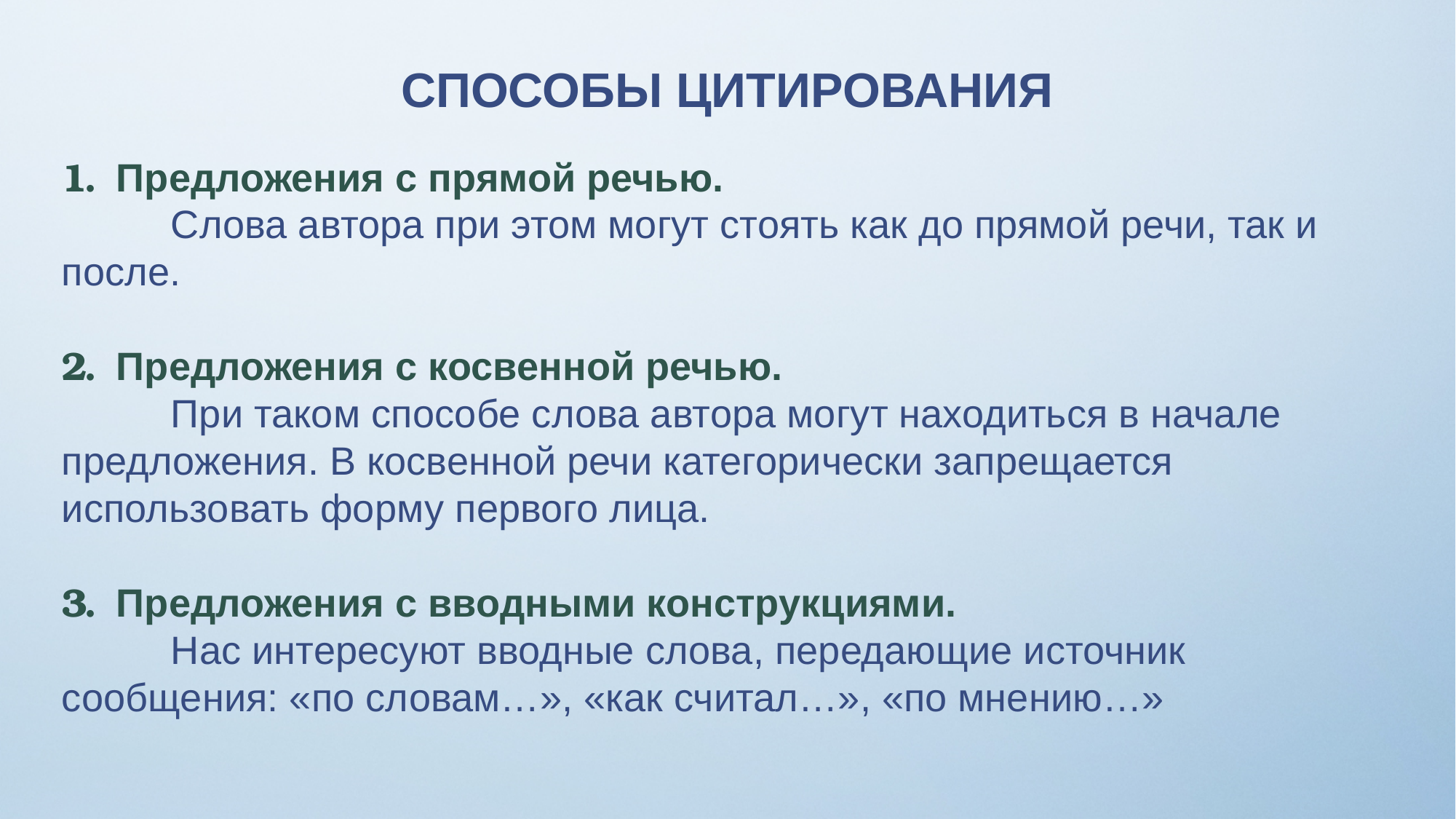

СПОСОБЫ ЦИТИРОВАНИЯ
Предложения с прямой речью.
	Слова автора при этом могут стоять как до прямой речи, так и после.

Предложения с косвенной речью.
	При таком способе слова автора могут находиться в начале предложения. В косвенной речи категорически запрещается использовать форму первого лица.

Предложения с вводными конструкциями.
	Нас интересуют вводные слова, передающие источник сообщения: «по словам…», «как считал…», «по мнению…»